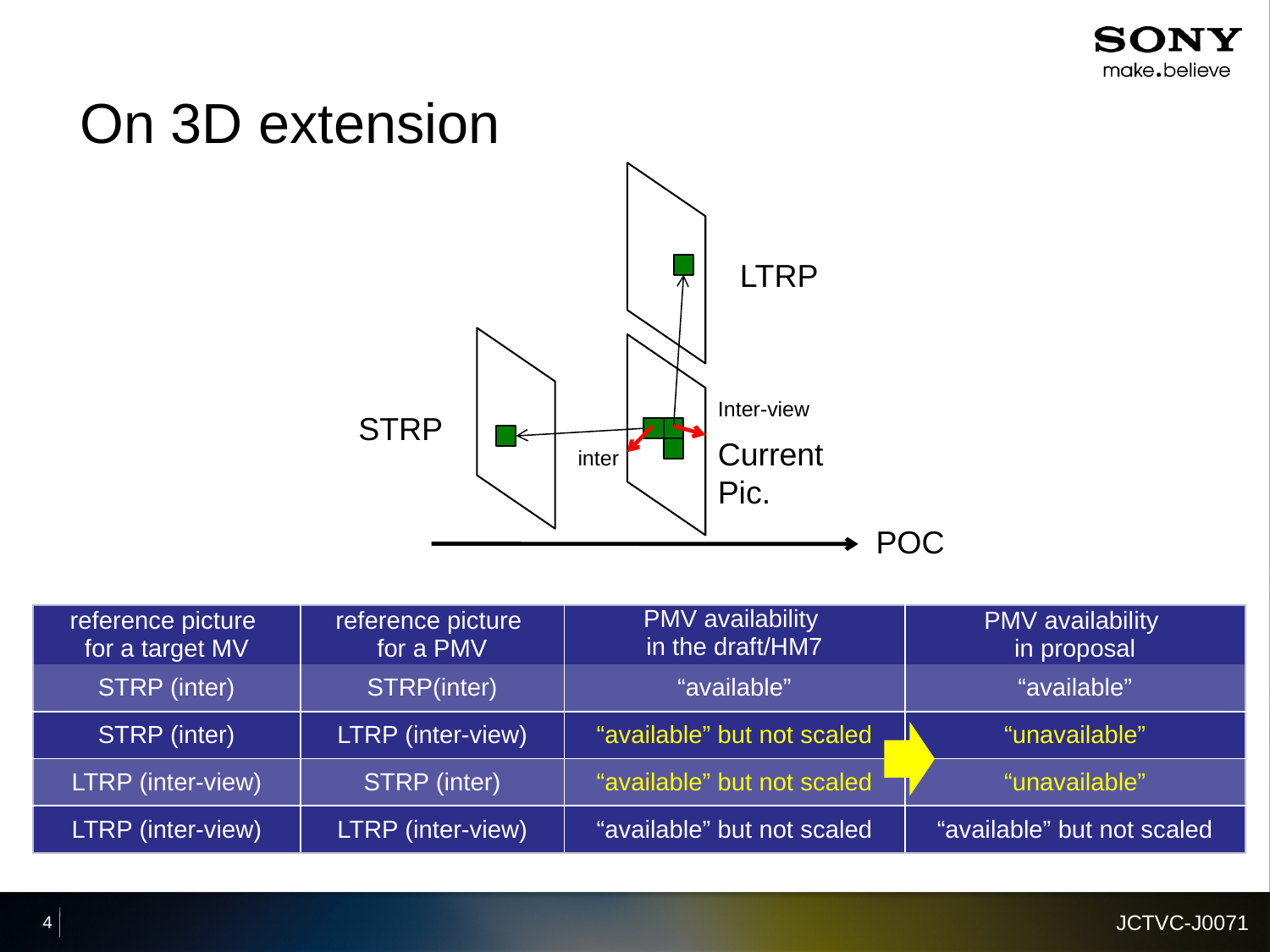

# On 3D extension

LTRP

Inter-view

STRP

Current Pic.
inter

POC
| reference picture for a target MV | reference picture for a PMV | PMV availability in the draft/HM7 | PMV availability in proposal |
| --- | --- | --- | --- |
| STRP (inter) | STRP(inter) | “available” | “available” |
| STRP (inter) | LTRP (inter-view) | “available” but not scaled | “unavailable” |
| LTRP (inter-view) | STRP (inter) | “available” but not scaled | “unavailable” |
| LTRP (inter-view) | LTRP (inter-view) | “available” but not scaled | “available” but not scaled |

4
JCTVC-J0071
4